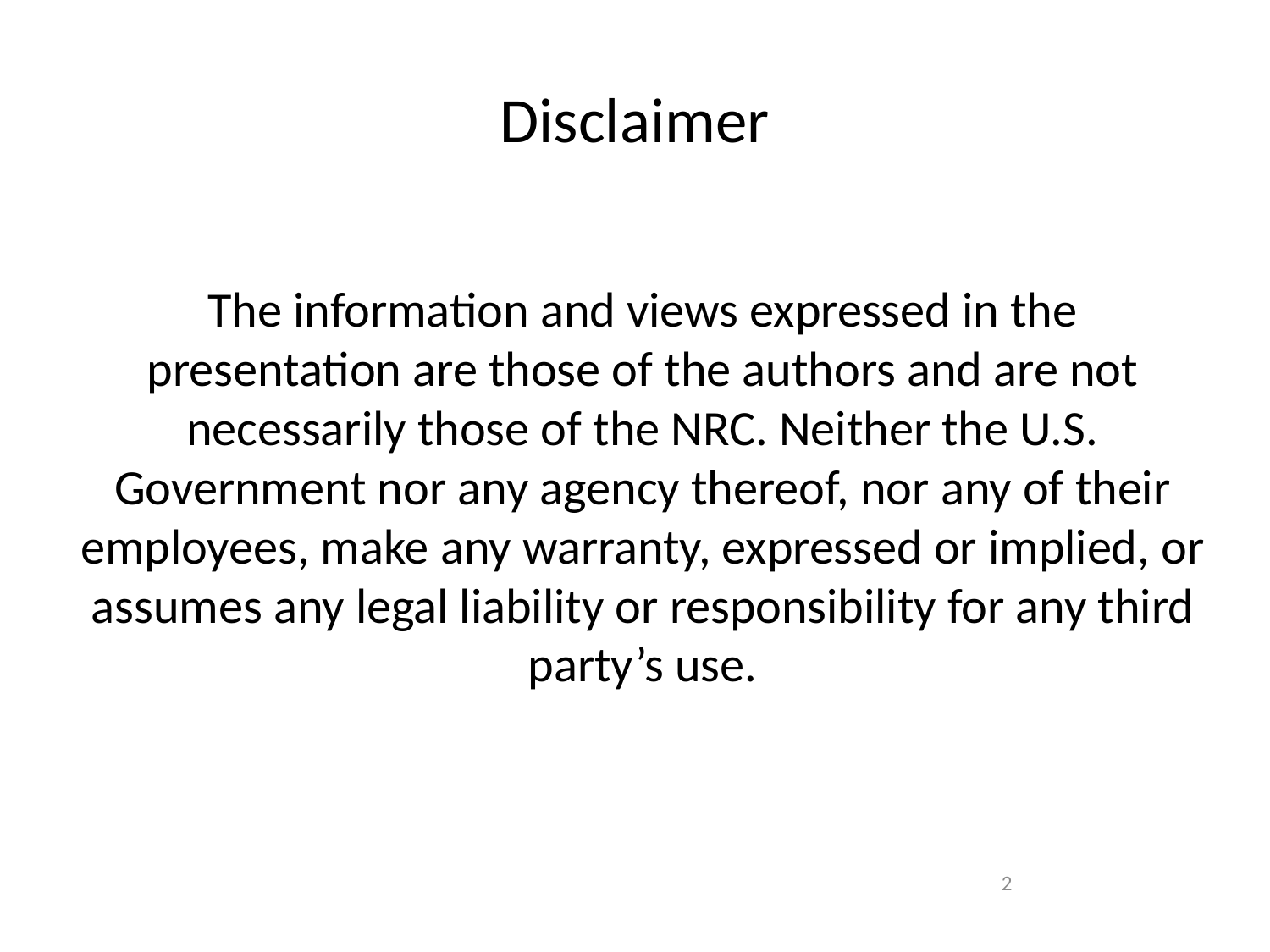

# Disclaimer

The information and views expressed in the presentation are those of the authors and are not necessarily those of the NRC. Neither the U.S. Government nor any agency thereof, nor any of their employees, make any warranty, expressed or implied, or assumes any legal liability or responsibility for any third party’s use.

2